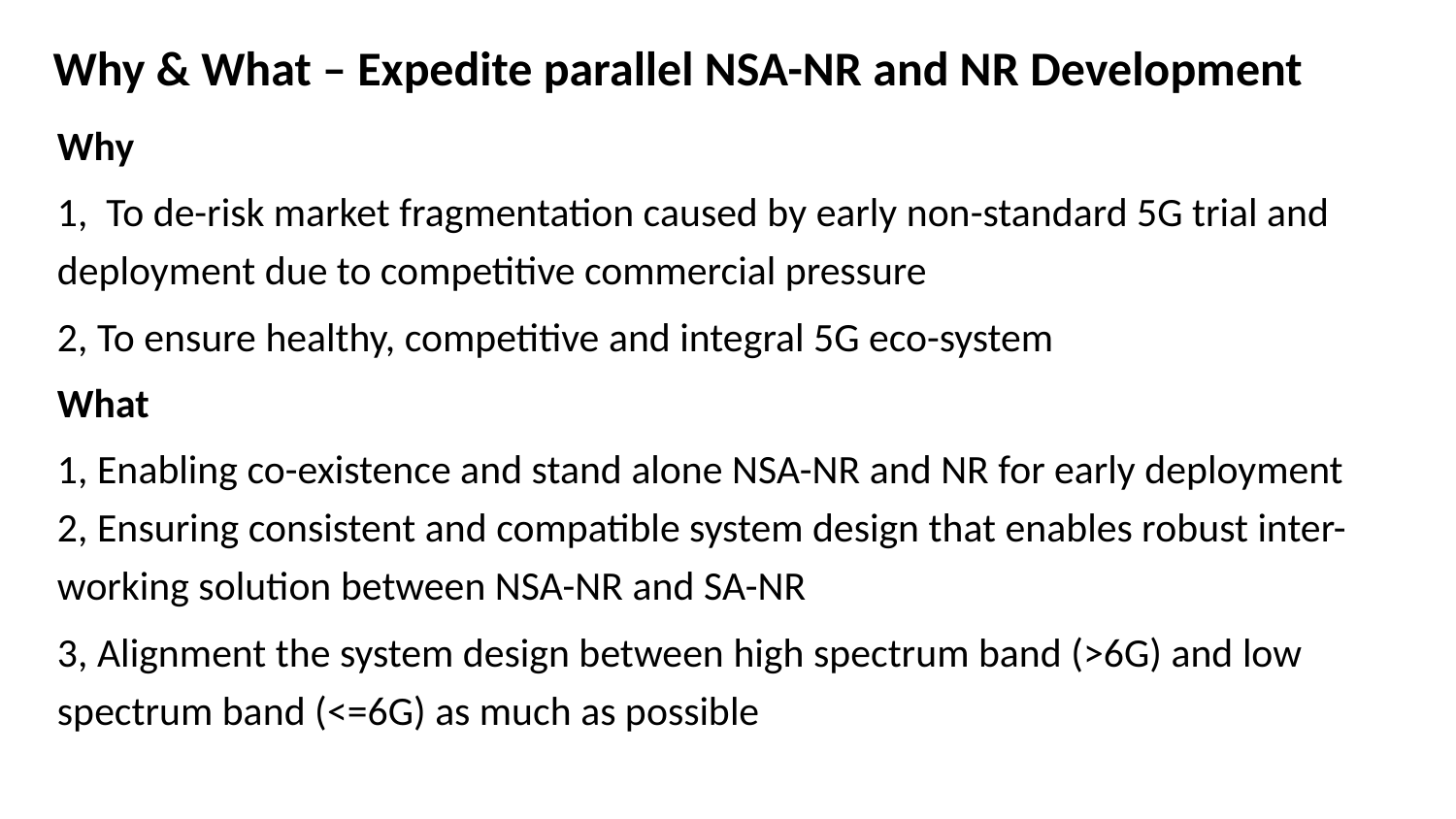

# Why & What – Expedite parallel NSA-NR and NR Development
Why
1,  To de-risk market fragmentation caused by early non-standard 5G trial and deployment due to competitive commercial pressure
2, To ensure healthy, competitive and integral 5G eco-system
What
1, Enabling co-existence and stand alone NSA-NR and NR for early deployment 2, Ensuring consistent and compatible system design that enables robust inter-working solution between NSA-NR and SA-NR
3, Alignment the system design between high spectrum band (>6G) and low spectrum band (<=6G) as much as possible